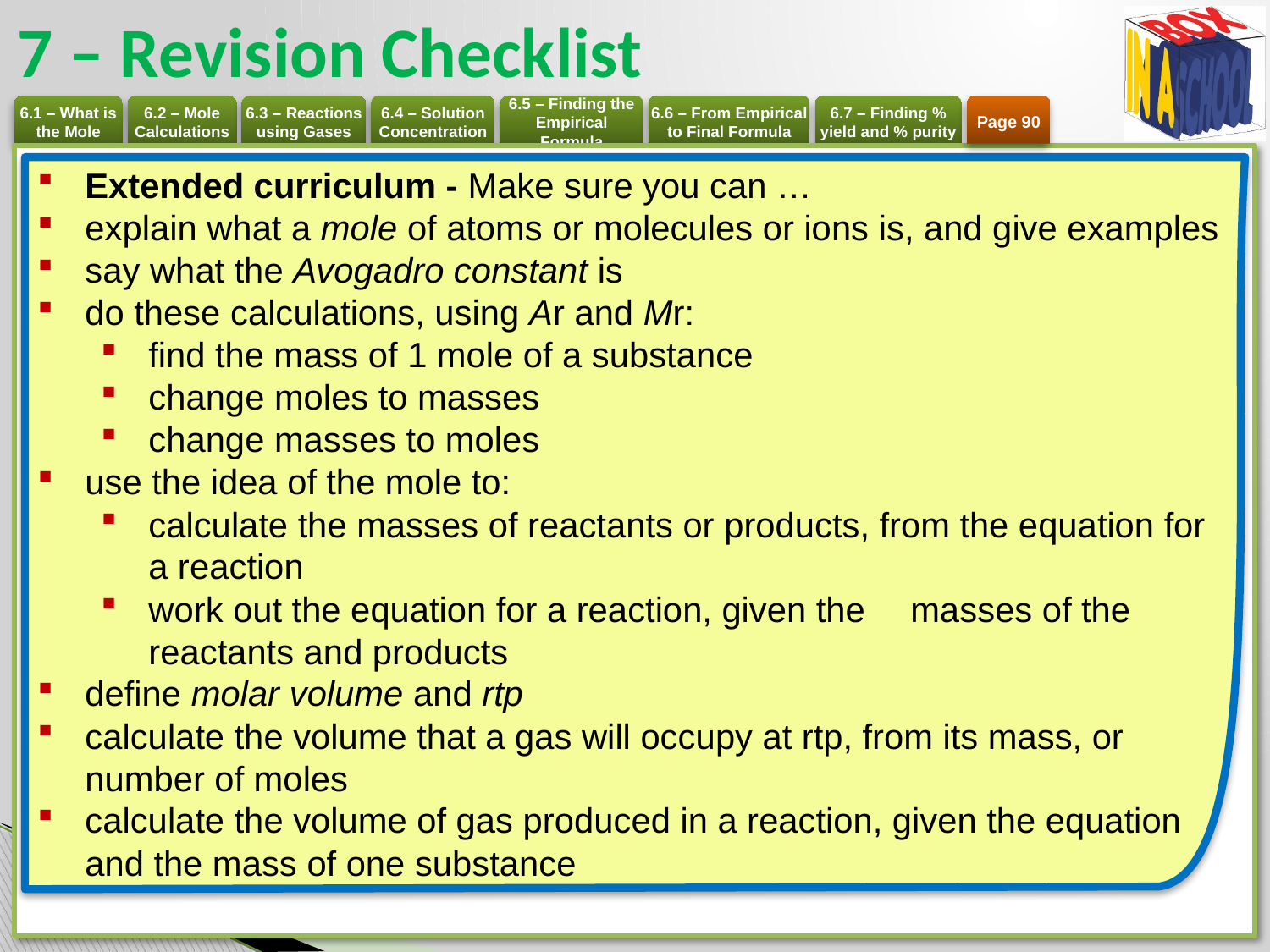

# 7 – Revision Checklist
Page 90
Extended curriculum - Make sure you can …
explain what a mole of atoms or molecules or ions is, and give examples
say what the Avogadro constant is
do these calculations, using Ar and Mr:
find the mass of 1 mole of a substance
change moles to masses
change masses to moles
use the idea of the mole to:
calculate the masses of reactants or products, from the equation for a reaction
work out the equation for a reaction, given the	masses of the reactants and products
define molar volume and rtp
calculate the volume that a gas will occupy at rtp, from its mass, or number of moles
calculate the volume of gas produced in a reaction, given the equation and the mass of one substance